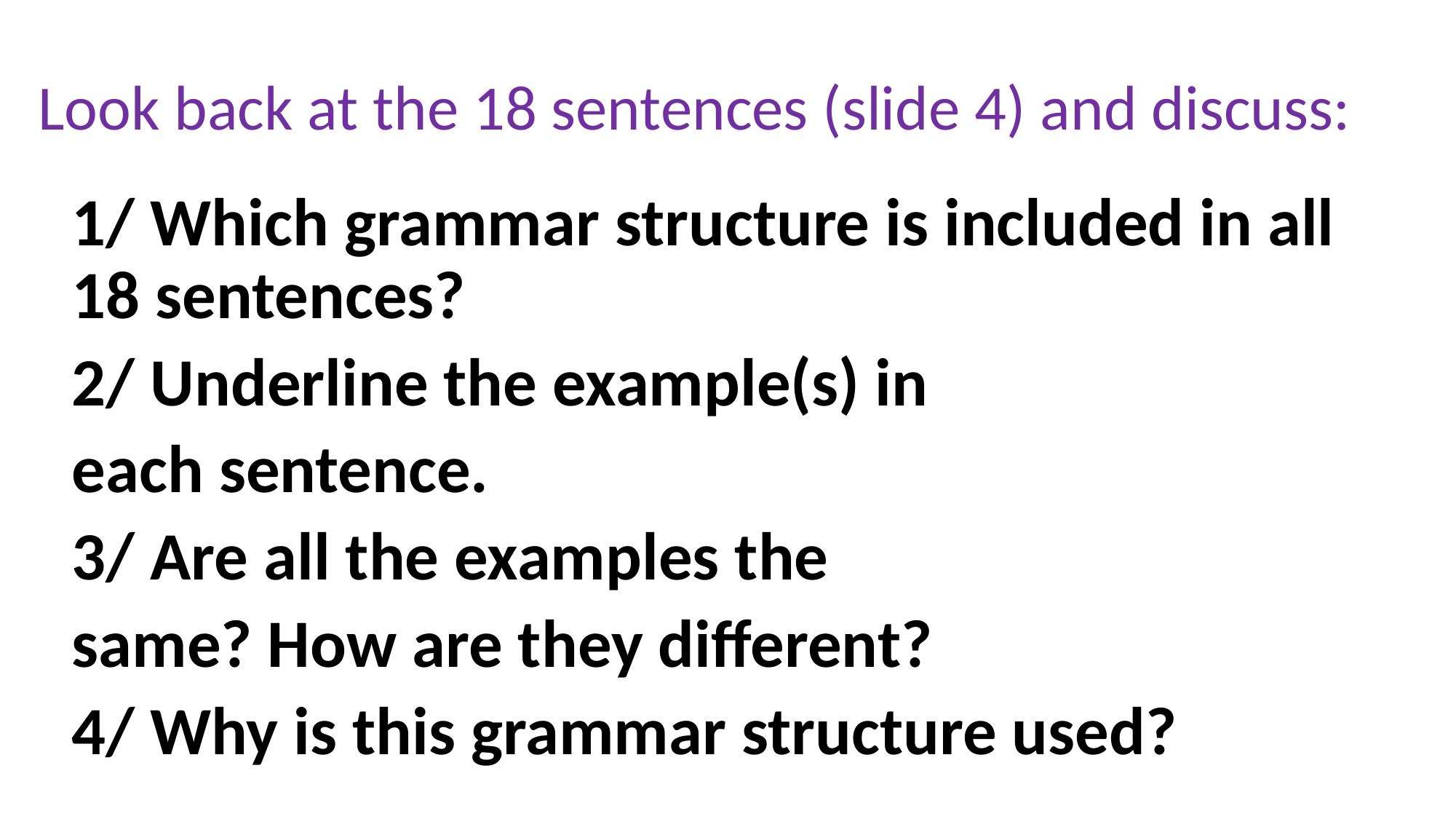

# Look back at the 18 sentences (slide 4) and discuss:
1/ Which grammar structure is included in all 18 sentences?
2/ Underline the example(s) in
each sentence.
3/ Are all the examples the
same? How are they different?
4/ Why is this grammar structure used?